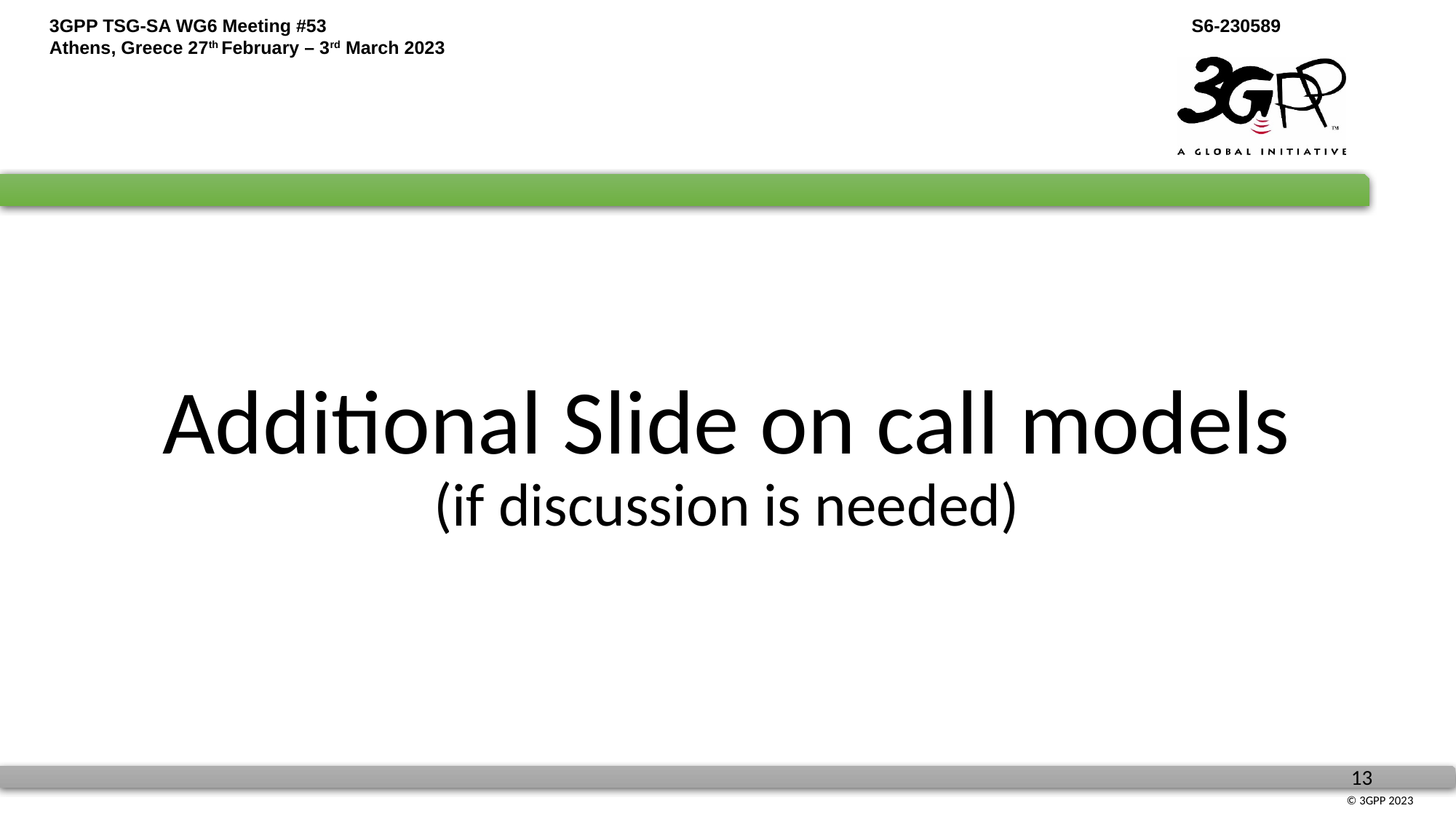

# Additional Slide on call models (if discussion is needed)